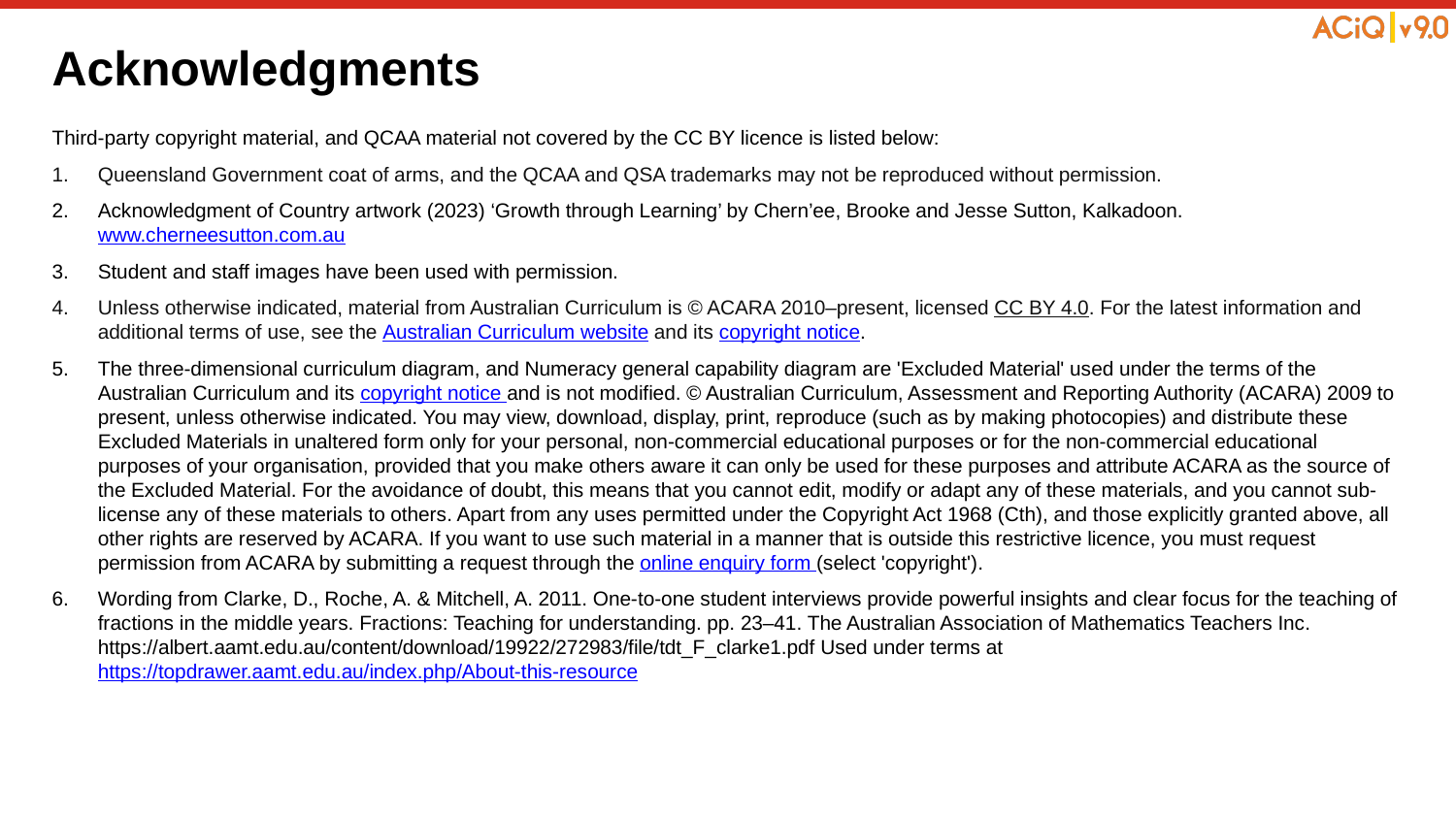

# Acknowledgments
Third-party copyright material, and QCAA material not covered by the CC BY licence is listed below:
Queensland Government coat of arms, and the QCAA and QSA trademarks may not be reproduced without permission.
Acknowledgment of Country artwork (2023) ‘Growth through Learning’ by Chern’ee, Brooke and Jesse Sutton, Kalkadoon. www.cherneesutton.com.au
Student and staff images have been used with permission.
Unless otherwise indicated, material from Australian Curriculum is © ACARA 2010–present, licensed CC BY 4.0. For the latest information and additional terms of use, see the Australian Curriculum website and its copyright notice.
The three-dimensional curriculum diagram, and Numeracy general capability diagram are 'Excluded Material' used under the terms of the Australian Curriculum and its copyright notice and is not modified. © Australian Curriculum, Assessment and Reporting Authority (ACARA) 2009 to present, unless otherwise indicated. You may view, download, display, print, reproduce (such as by making photocopies) and distribute these Excluded Materials in unaltered form only for your personal, non-commercial educational purposes or for the non-commercial educational purposes of your organisation, provided that you make others aware it can only be used for these purposes and attribute ACARA as the source of the Excluded Material. For the avoidance of doubt, this means that you cannot edit, modify or adapt any of these materials, and you cannot sub-license any of these materials to others. Apart from any uses permitted under the Copyright Act 1968 (Cth), and those explicitly granted above, all other rights are reserved by ACARA. If you want to use such material in a manner that is outside this restrictive licence, you must request permission from ACARA by submitting a request through the online enquiry form (select 'copyright').
Wording from Clarke, D., Roche, A. & Mitchell, A. 2011. One-to-one student interviews provide powerful insights and clear focus for the teaching of fractions in the middle years. Fractions: Teaching for understanding. pp. 23–41. The Australian Association of Mathematics Teachers Inc. https://albert.aamt.edu.au/content/download/19922/272983/file/tdt_F_clarke1.pdf Used under terms at https://topdrawer.aamt.edu.au/index.php/About-this-resource